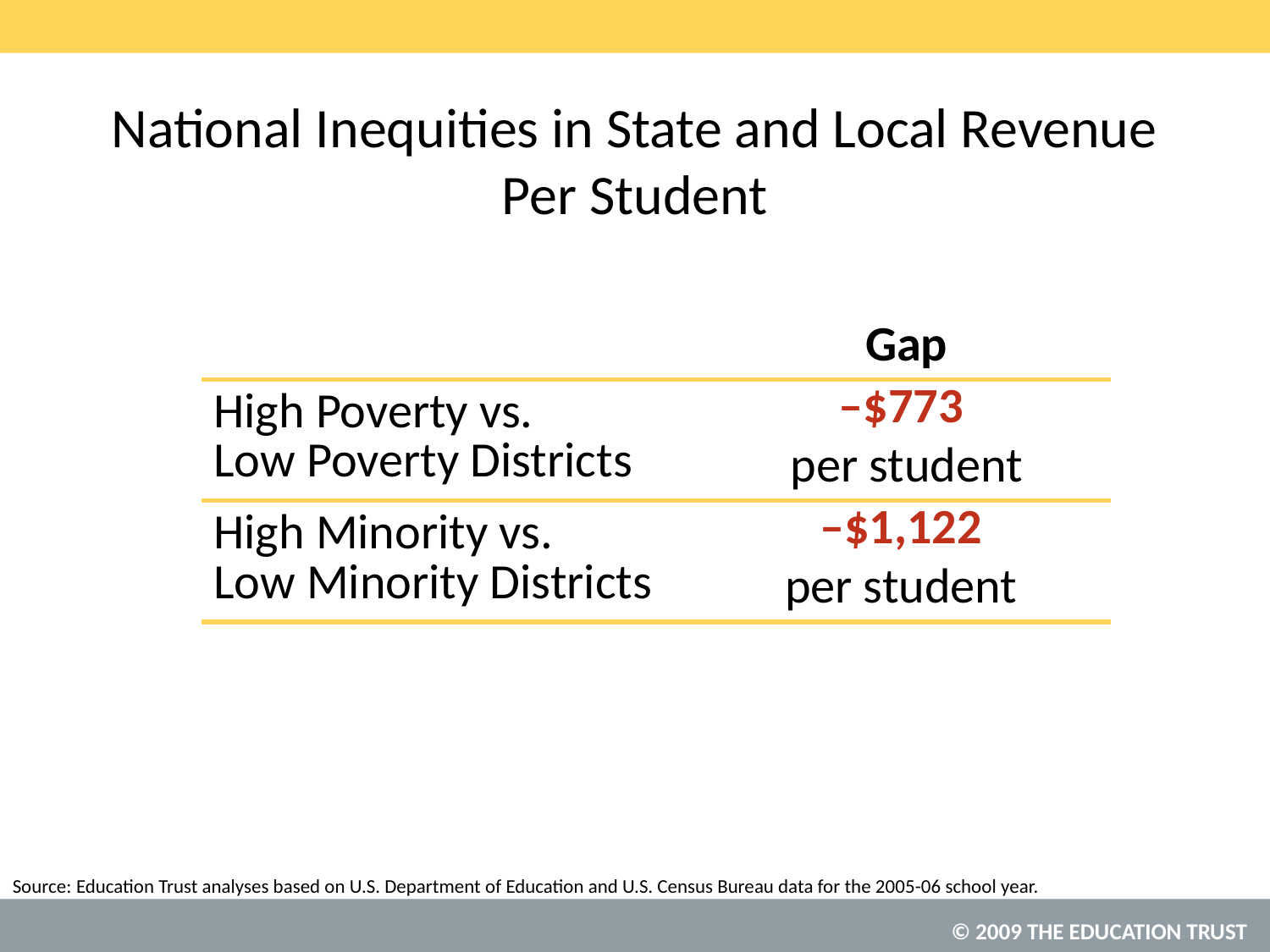

# National Inequities in State and Local Revenue Per Student
|  | Gap |
| --- | --- |
| High Poverty vs. Low Poverty Districts | –$773 per student |
| High Minority vs. Low Minority Districts | –$1,122 per student |
Education Trust analyses based on U.S. Department of Education and U.S. Census Bureau data for the 2005-06 school year.